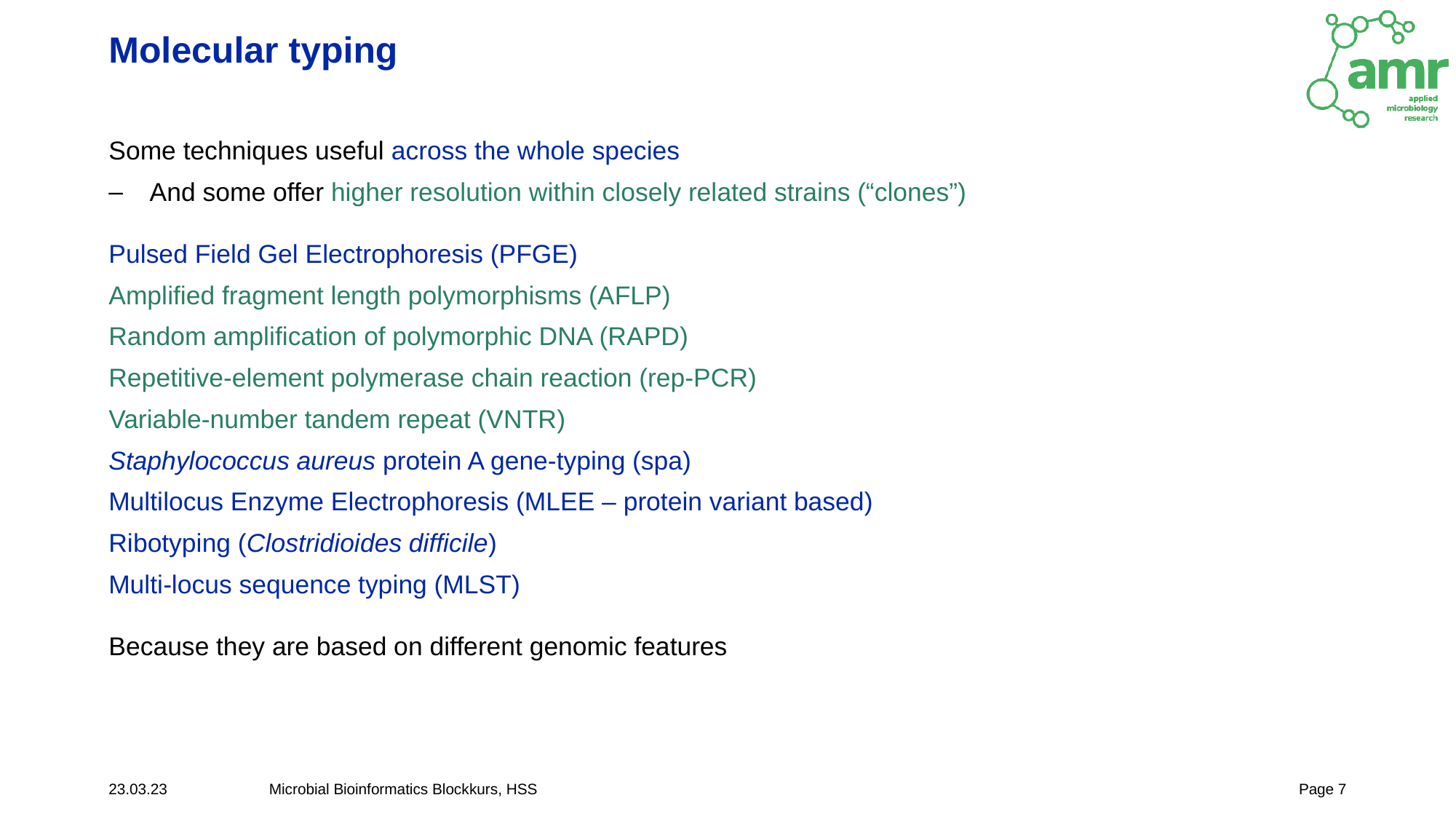

# Molecular typing
Some techniques useful across the whole species
And some offer higher resolution within closely related strains (“clones”)

Pulsed Field Gel Electrophoresis (PFGE)
Amplified fragment length polymorphisms (AFLP)
Random amplification of polymorphic DNA (RAPD)
Repetitive-element polymerase chain reaction (rep-PCR)
Variable-number tandem repeat (VNTR)
Staphylococcus aureus protein A gene-typing (spa)
Multilocus Enzyme Electrophoresis (MLEE – protein variant based)
Ribotyping (Clostridioides difficile)
Multi-locus sequence typing (MLST)

Because they are based on different genomic features

23.03.23
Microbial Bioinformatics Blockkurs, HSS

Page 7